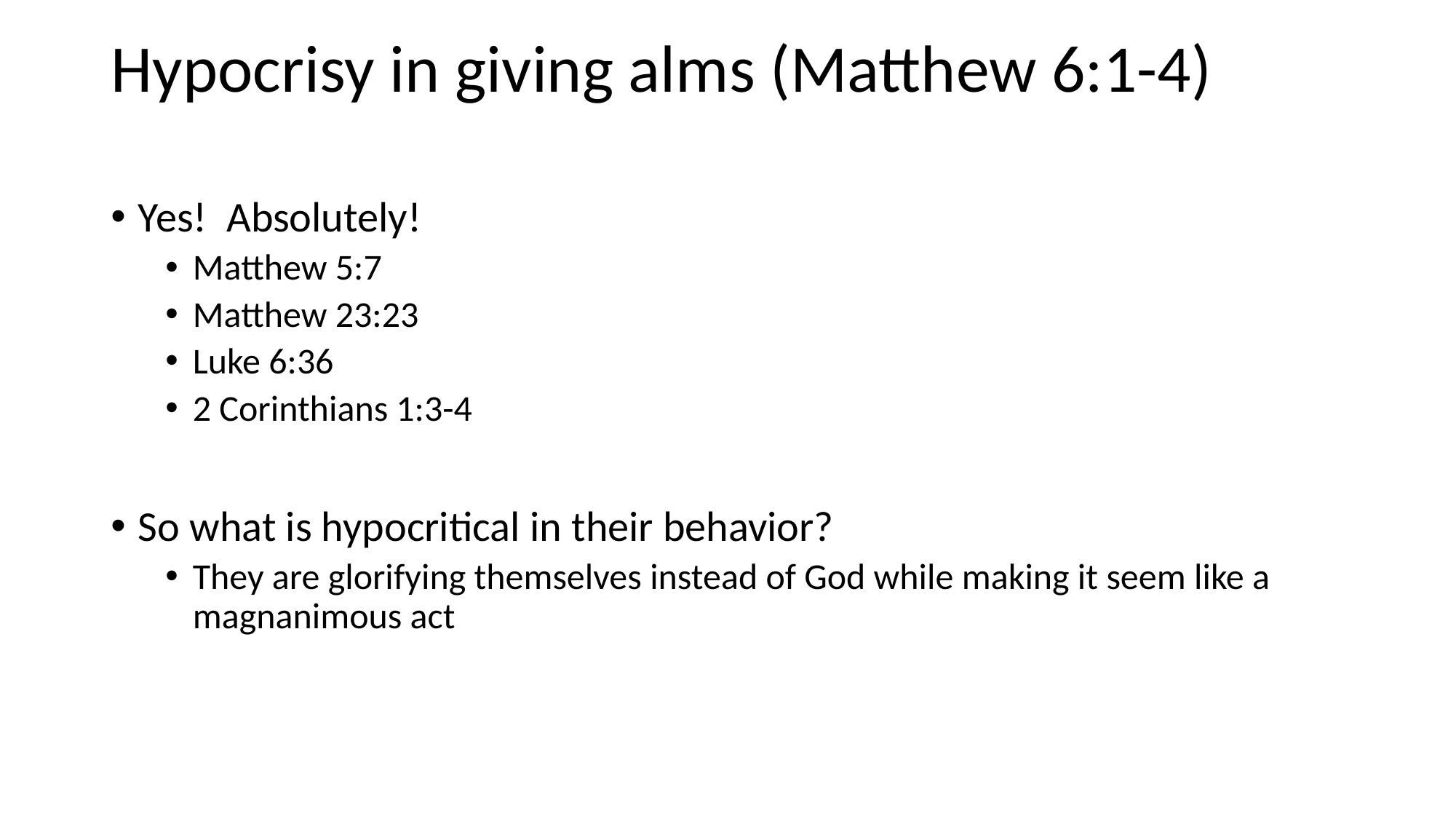

# Hypocrisy in giving alms (Matthew 6:1-4)

Yes!  Absolutely!
Matthew 5:7
Matthew 23:23
Luke 6:36
2 Corinthians 1:3-4

So what is hypocritical in their behavior?
They are glorifying themselves instead of God while making it seem like a magnanimous act